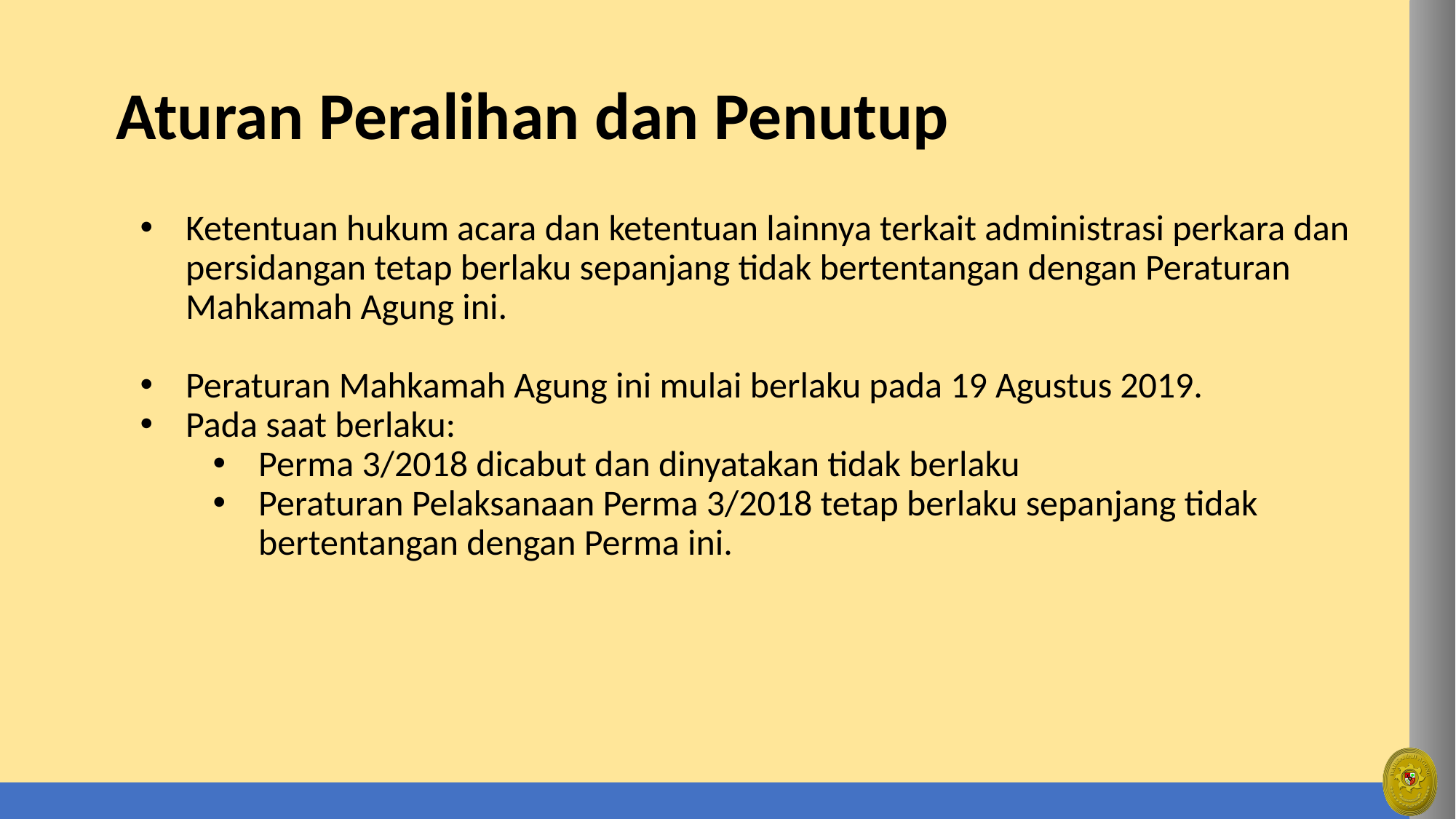

# Aturan Peralihan dan Penutup
Ketentuan hukum acara dan ketentuan lainnya terkait administrasi perkara dan persidangan tetap berlaku sepanjang tidak bertentangan dengan Peraturan Mahkamah Agung ini.

Peraturan Mahkamah Agung ini mulai berlaku pada 19 Agustus 2019.
Pada saat berlaku:
Perma 3/2018 dicabut dan dinyatakan tidak berlaku
Peraturan Pelaksanaan Perma 3/2018 tetap berlaku sepanjang tidak bertentangan dengan Perma ini.